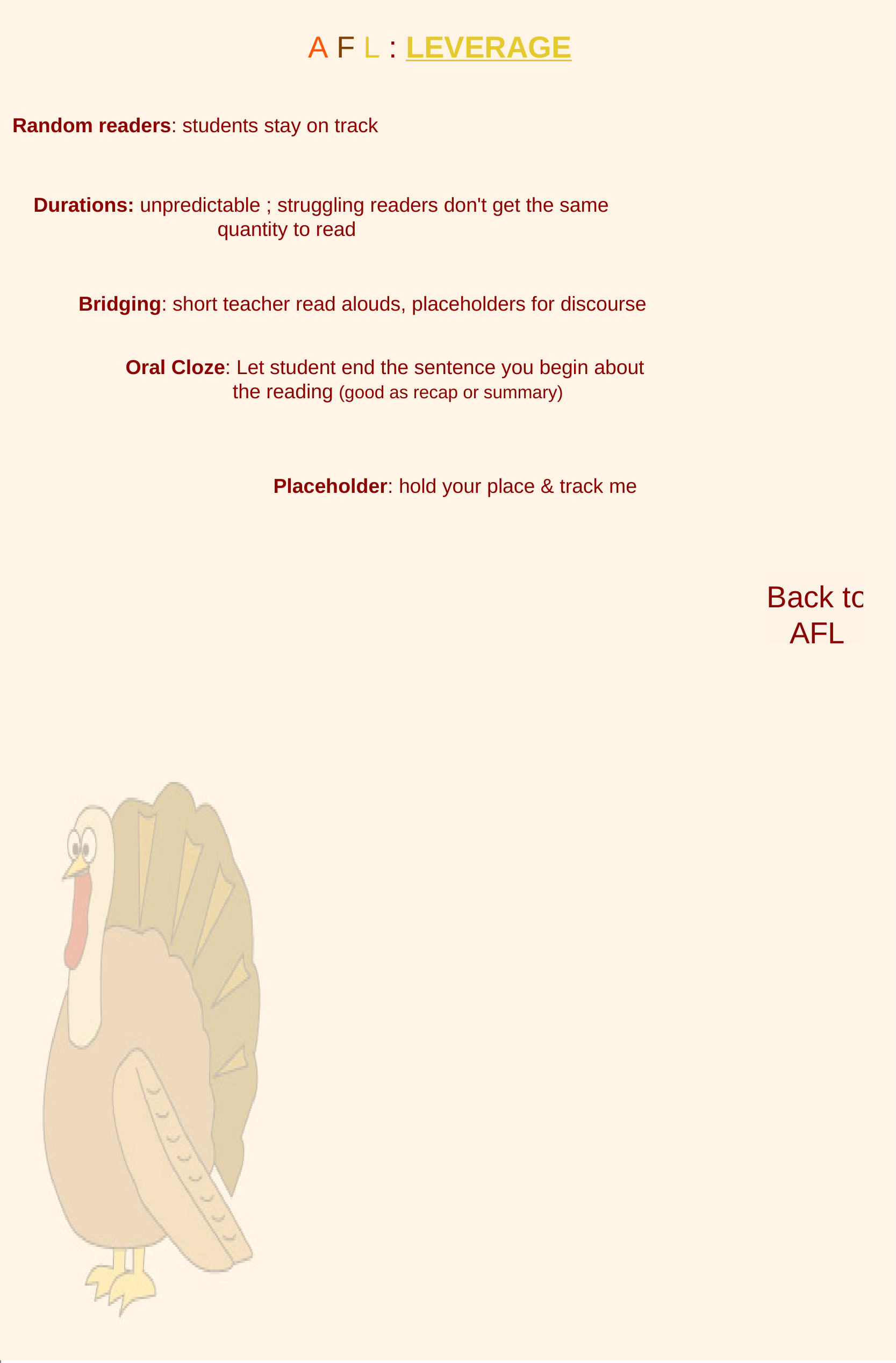

A F L : LEVERAGE
Random readers: students stay on track
Durations: unpredictable ; struggling readers don't get the same
		    quantity to read
Bridging: short teacher read alouds, placeholders for discourse

Oral Cloze: Let student end the sentence you begin about
                   the reading (good as recap or summary)
Placeholder: hold your place & track me

Back to
AFL